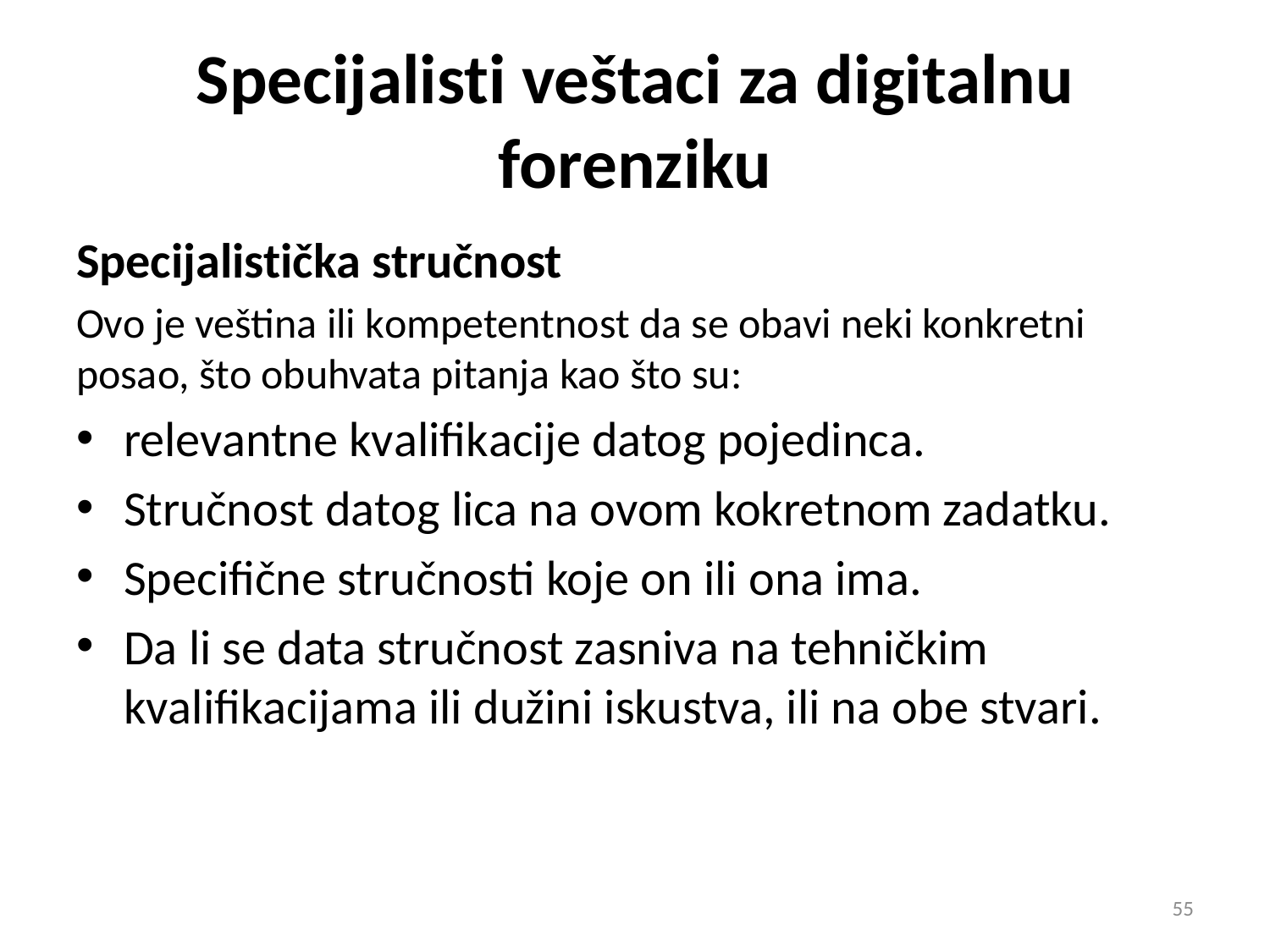

# Specijalisti veštaci za digitalnu forenziku
Specijalistička stručnost
Ovo je veština ili kompetentnost da se obavi neki konkretni posao, što obuhvata pitanja kao što su:
relevantne kvalifikacije datog pojedinca.
Stručnost datog lica na ovom kokretnom zadatku.
Specifične stručnosti koje on ili ona ima.
Da li se data stručnost zasniva na tehničkim kvalifikacijama ili dužini iskustva, ili na obe stvari.

55